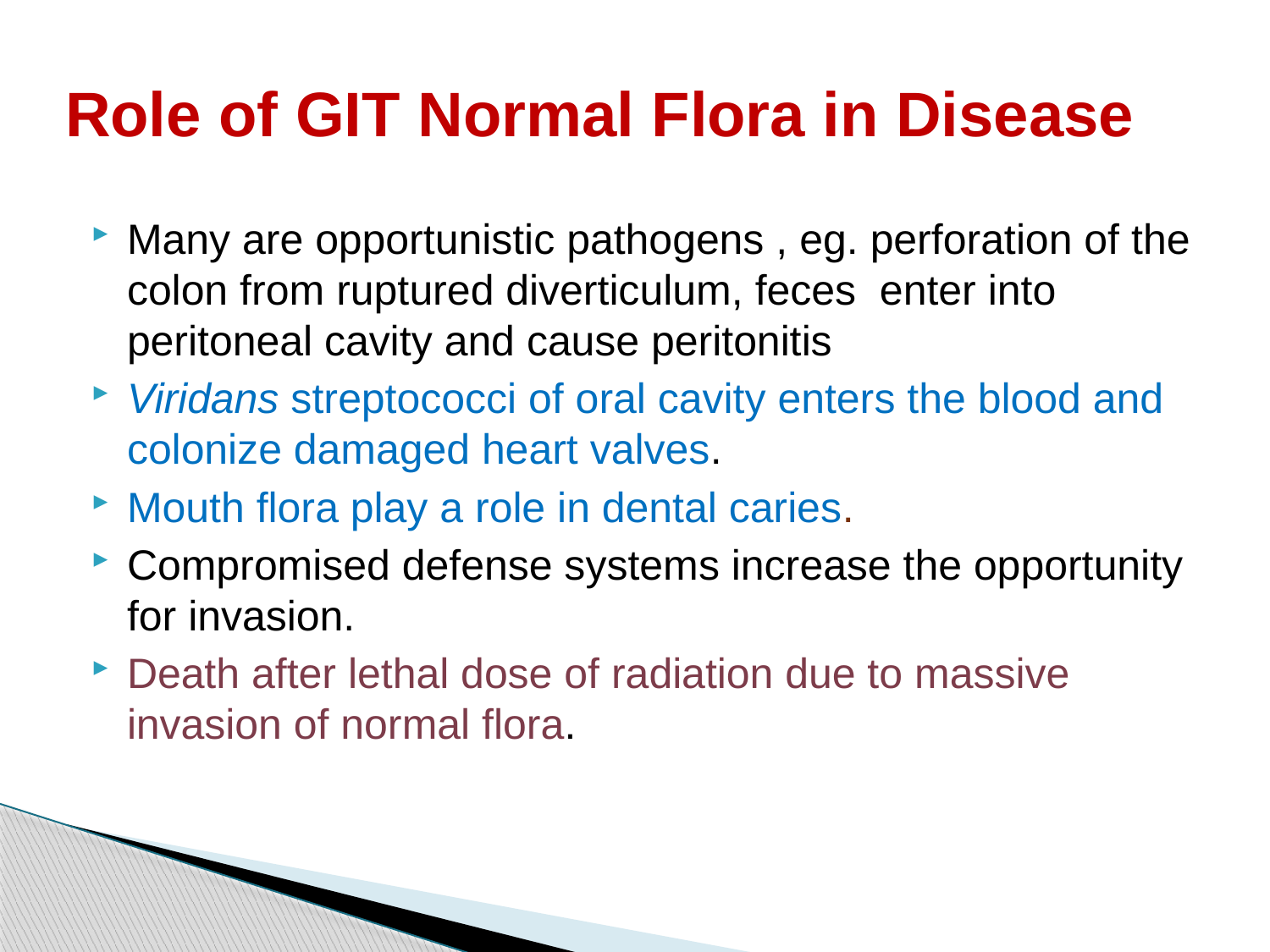

# Role of GIT Normal Flora in Disease
Many are opportunistic pathogens , eg. perforation of the colon from ruptured diverticulum, feces  enter into peritoneal cavity and cause peritonitis
Viridans streptococci of oral cavity enters the blood and colonize damaged heart valves.
Mouth flora play a role in dental caries.
Compromised defense systems increase the opportunity for invasion.
Death after lethal dose of radiation due to massive invasion of normal flora.